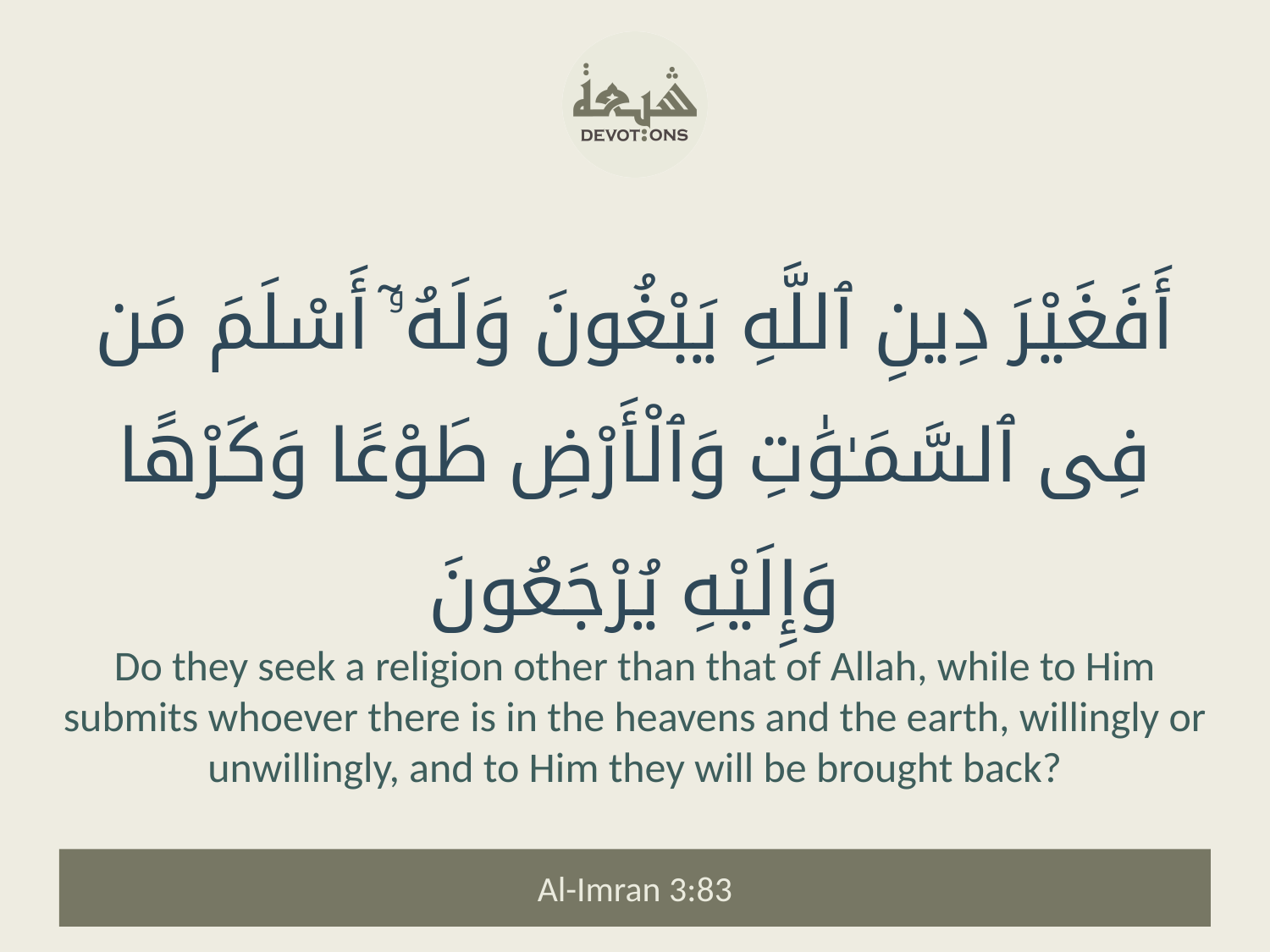

أَفَغَيْرَ دِينِ ٱللَّهِ يَبْغُونَ وَلَهُۥٓ أَسْلَمَ مَن فِى ٱلسَّمَـٰوَٰتِ وَٱلْأَرْضِ طَوْعًا وَكَرْهًا وَإِلَيْهِ يُرْجَعُونَ
Do they seek a religion other than that of Allah, while to Him submits whoever there is in the heavens and the earth, willingly or unwillingly, and to Him they will be brought back?
Al-Imran 3:83